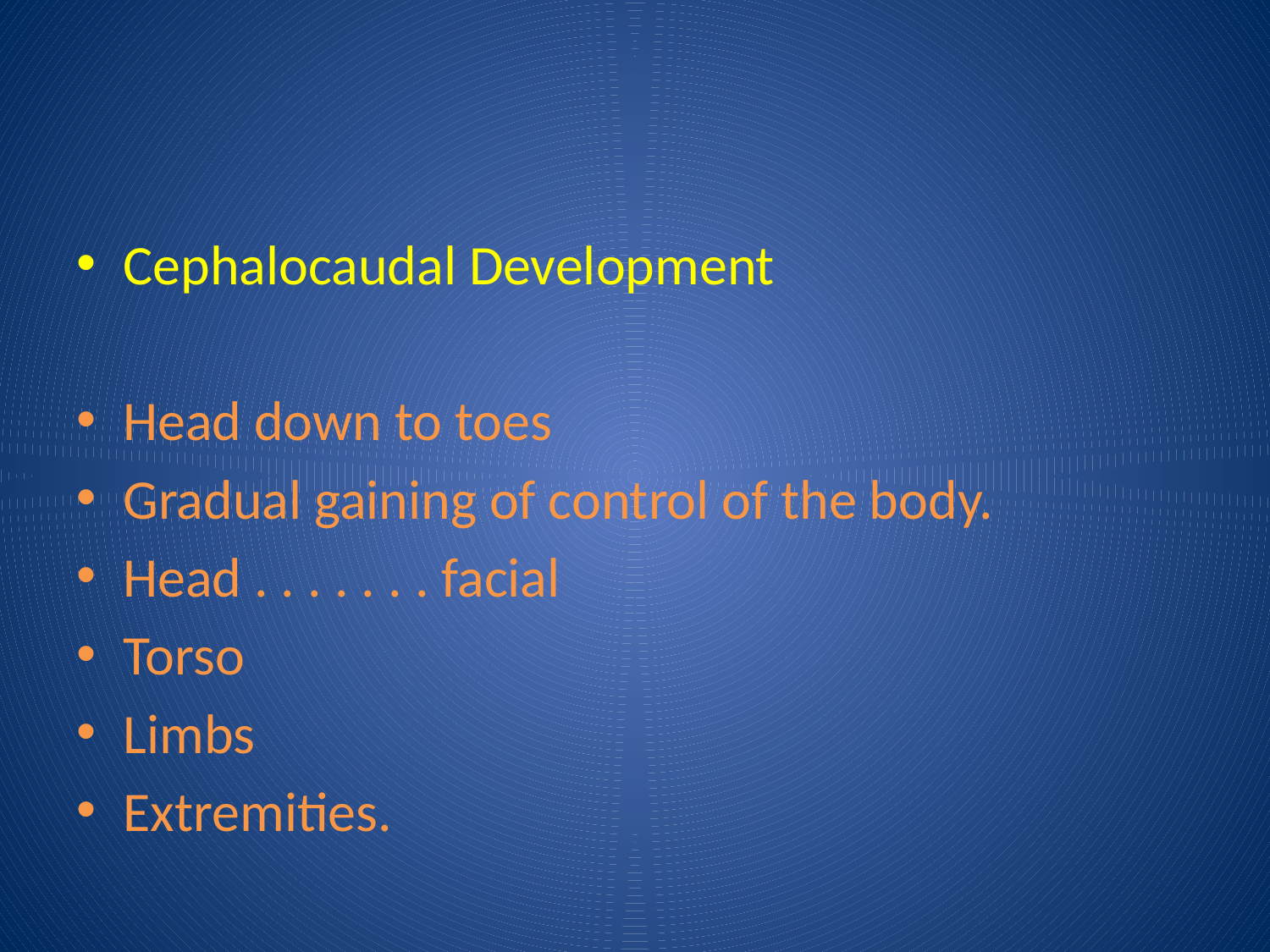

Cephalocaudal Development

Head down to toes
Gradual gaining of control of the body.
Head . . . . . . . facial
Torso
Limbs
Extremities.